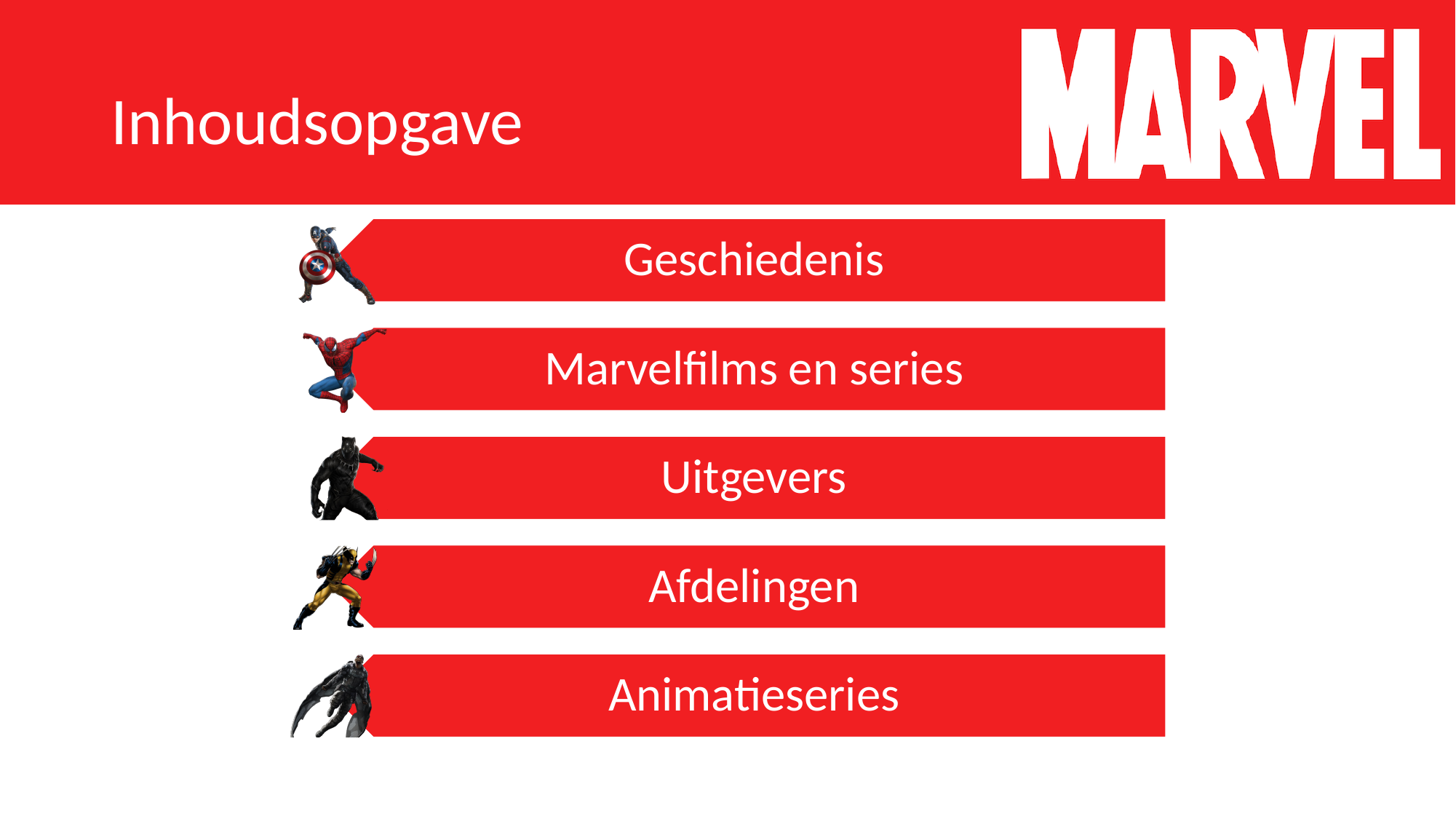

# Inhoudsopgave
Geschiedenis
Marvelfilms en series
Uitgevers
Afdelingen
Animatieseries